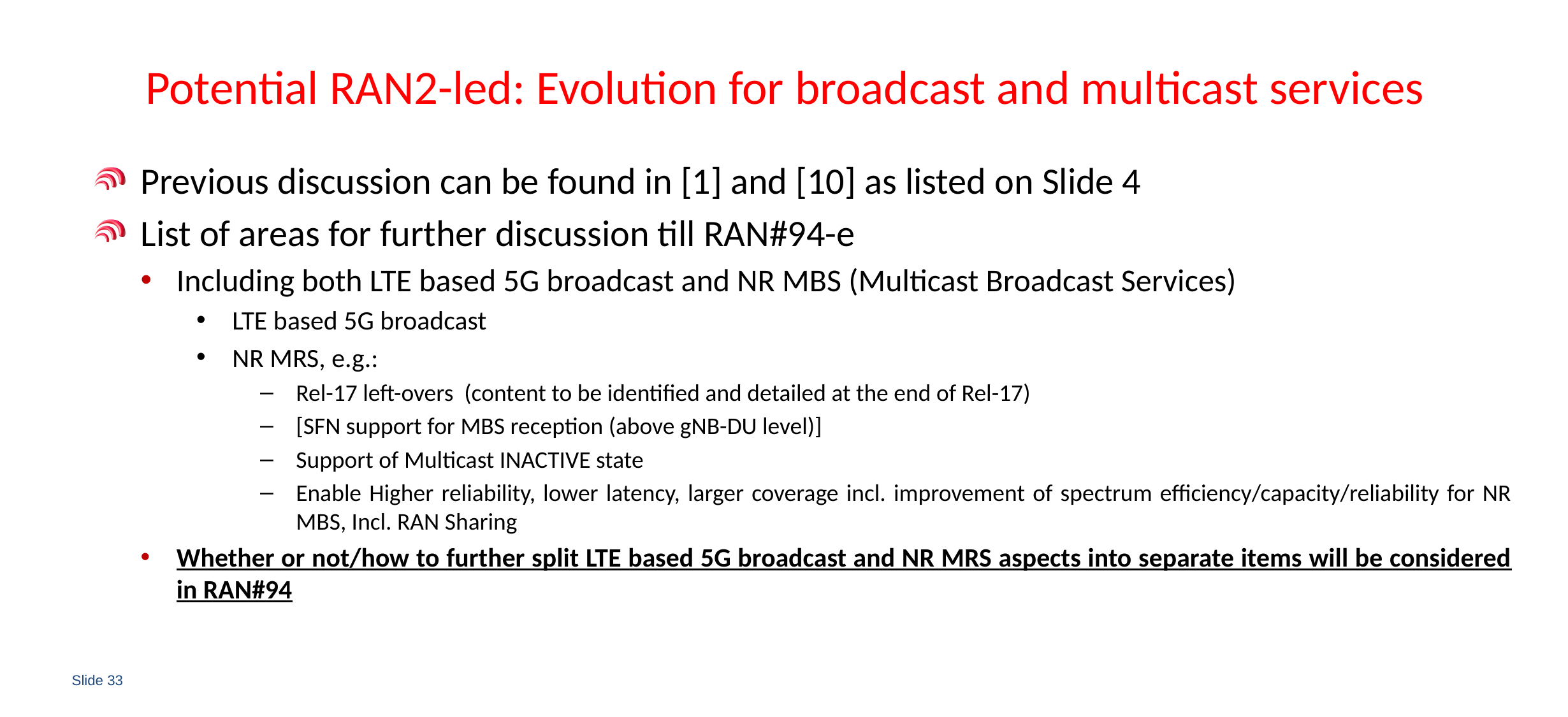

# Potential RAN2-led: Evolution for broadcast and multicast services
Previous discussion can be found in [1] and [10] as listed on Slide 4
List of areas for further discussion till RAN#94-e
Including both LTE based 5G broadcast and NR MBS (Multicast Broadcast Services)
LTE based 5G broadcast
NR MRS, e.g.:
Rel-17 left-overs  (content to be identified and detailed at the end of Rel-17)
[SFN support for MBS reception (above gNB-DU level)]
Support of Multicast INACTIVE state
Enable Higher reliability, lower latency, larger coverage incl. improvement of spectrum efficiency/capacity/reliability for NR MBS, Incl. RAN Sharing
Whether or not/how to further split LTE based 5G broadcast and NR MRS aspects into separate items will be considered in RAN#94